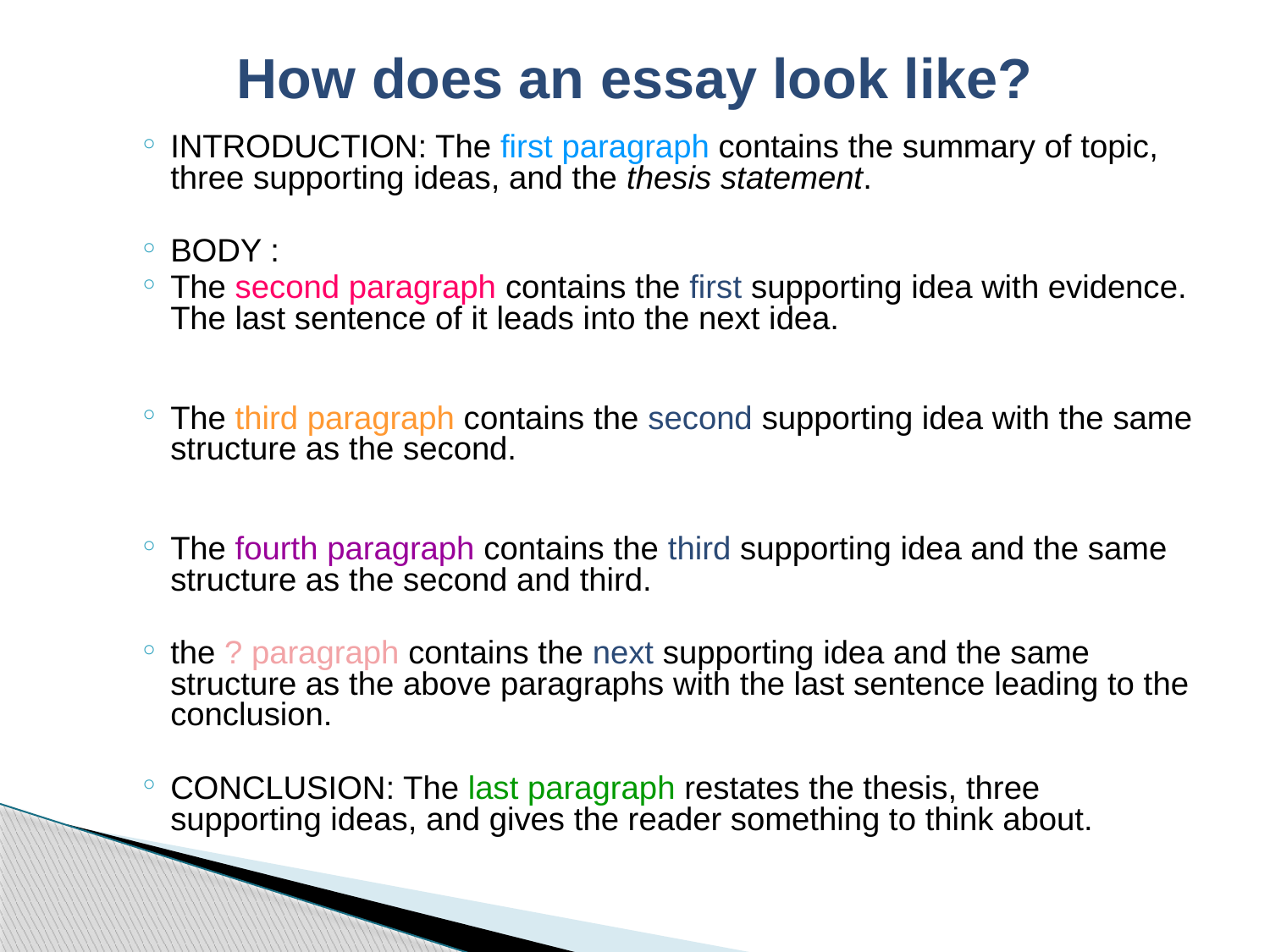

# How does an essay look like?
INTRODUCTION: The first paragraph contains the summary of topic, three supporting ideas, and the thesis statement.

BODY :
The second paragraph contains the first supporting idea with evidence. The last sentence of it leads into the next idea.

The third paragraph contains the second supporting idea with the same structure as the second.

The fourth paragraph contains the third supporting idea and the same structure as the second and third.

the ? paragraph contains the next supporting idea and the same structure as the above paragraphs with the last sentence leading to the conclusion.

Conclusion: The last paragraph restates the thesis, three supporting ideas, and gives the reader something to think about.